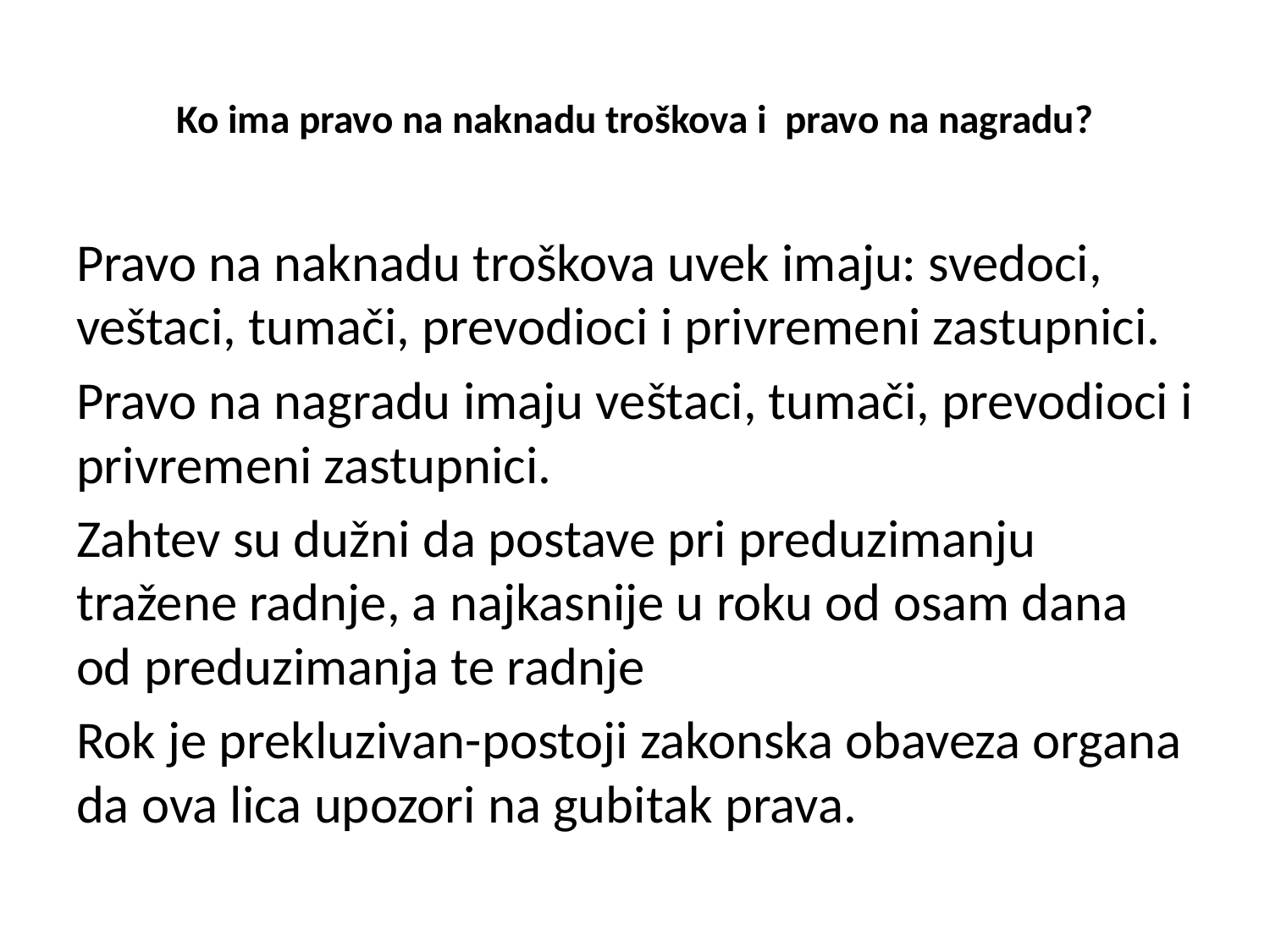

# Ko ima pravo na naknadu troškova i  pravo na nagradu?
Pravo na naknadu troškova uvek imaju: svedoci, veštaci, tumači, prevodioci i privremeni zastupnici.
Pravo na nagradu imaju veštaci, tumači, prevodioci i privremeni zastupnici.
Zahtev su dužni da postave pri preduzimanju tražene radnje, a najkasnije u roku od osam dana od preduzimanja te radnje
Rok je prekluzivan-postoji zakonska obaveza organa da ova lica upozori na gubitak prava.